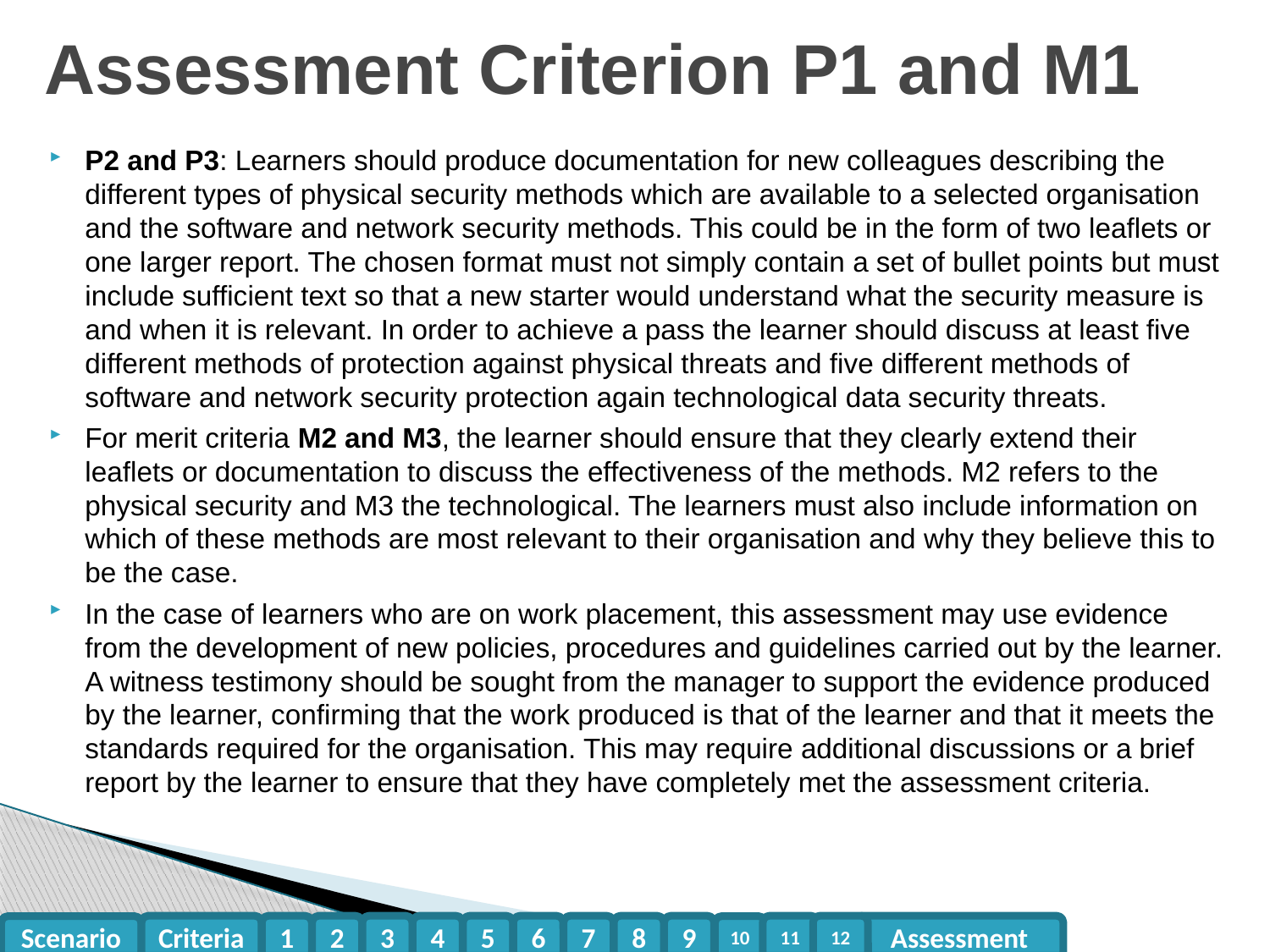

# Assessment Criterion P1 and M1
P2 and P3: Learners should produce documentation for new colleagues describing the different types of physical security methods which are available to a selected organisation and the software and network security methods. This could be in the form of two leaflets or one larger report. The chosen format must not simply contain a set of bullet points but must include sufficient text so that a new starter would understand what the security measure is and when it is relevant. In order to achieve a pass the learner should discuss at least five different methods of protection against physical threats and five different methods of software and network security protection again technological data security threats.
For merit criteria M2 and M3, the learner should ensure that they clearly extend their leaflets or documentation to discuss the effectiveness of the methods. M2 refers to the physical security and M3 the technological. The learners must also include information on which of these methods are most relevant to their organisation and why they believe this to be the case.
In the case of learners who are on work placement, this assessment may use evidence from the development of new policies, procedures and guidelines carried out by the learner. A witness testimony should be sought from the manager to support the evidence produced by the learner, confirming that the work produced is that of the learner and that it meets the standards required for the organisation. This may require additional discussions or a brief report by the learner to ensure that they have completely met the assessment criteria.